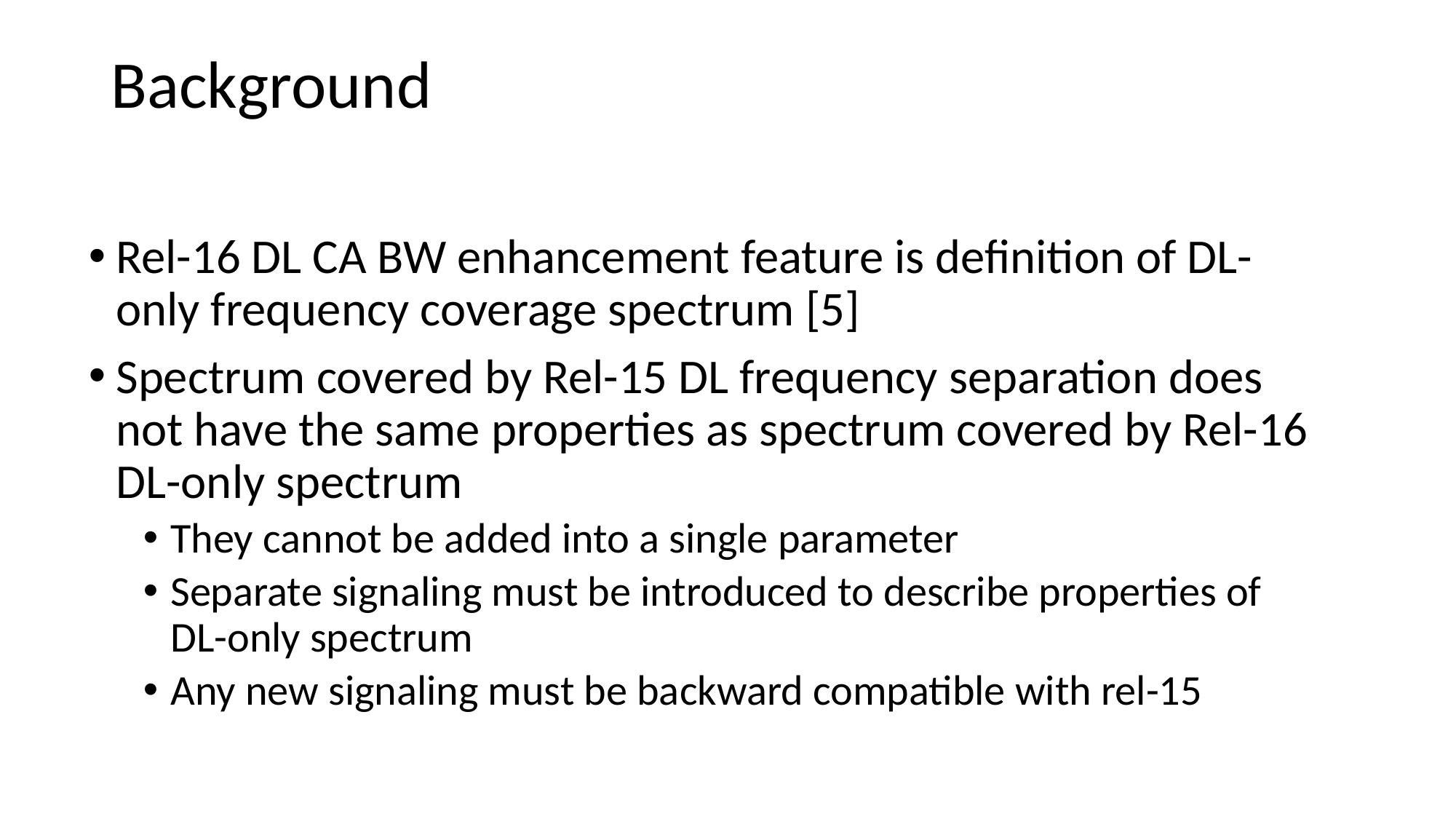

# Background
Rel-16 DL CA BW enhancement feature is definition of DL-only frequency coverage spectrum [5]
Spectrum covered by Rel-15 DL frequency separation does not have the same properties as spectrum covered by Rel-16 DL-only spectrum
They cannot be added into a single parameter
Separate signaling must be introduced to describe properties of DL-only spectrum
Any new signaling must be backward compatible with rel-15